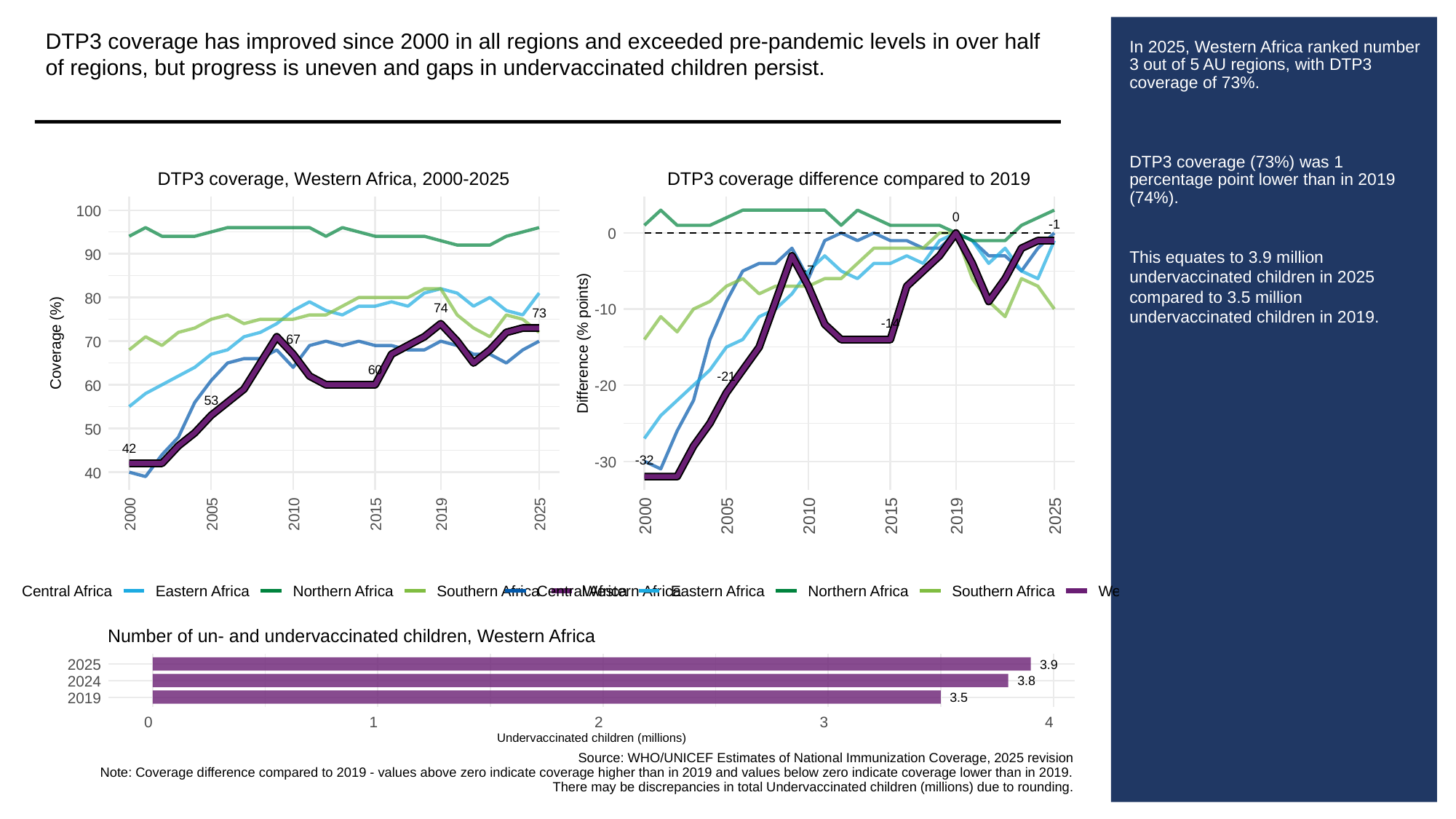

DTP3 coverage has improved since 2000 in all regions and exceeded pre-pandemic levels in over half of regions, but progress is uneven and gaps in undervaccinated children persist.
# In 2025, Western Africa ranked number 3 out of 5 AU regions, with DTP3 coverage of 73%.

DTP3 coverage (73%) was 1 percentage point lower than in 2019 (74%).

This equates to 3.9 million undervaccinated children in 2025 compared to 3.5 million undervaccinated children in 2019.

DTP3 coverage, Western Africa, 2000-2025
DTP3 coverage difference compared to 2019

100

0
-1
0

90

-7

80

74
-10
73

-14

67
70
Coverage (%)
Difference (% points)

60
-21
60
-20

53

50

42

-32
-30

40

2000
2005
2010
2015
2019
2025
2000
2005
2010
2015
2019
2025
Central Africa
Eastern Africa
Northern Africa
Southern Africa
Central Africa
Western Africa
Eastern Africa
Northern Africa
Southern Africa
Western Africa

Number of un- and undervaccinated children, Western Africa

2025
3.9

2024
3.8

2019
3.5

0
1
2
3
4
Undervaccinated children (millions)
Source: WHO/UNICEF Estimates of National Immunization Coverage, 2025 revision
Note: Coverage difference compared to 2019 - values above zero indicate coverage higher than in 2019 and values below zero indicate coverage lower than in 2019.
There may be discrepancies in total Undervaccinated children (millions) due to rounding.